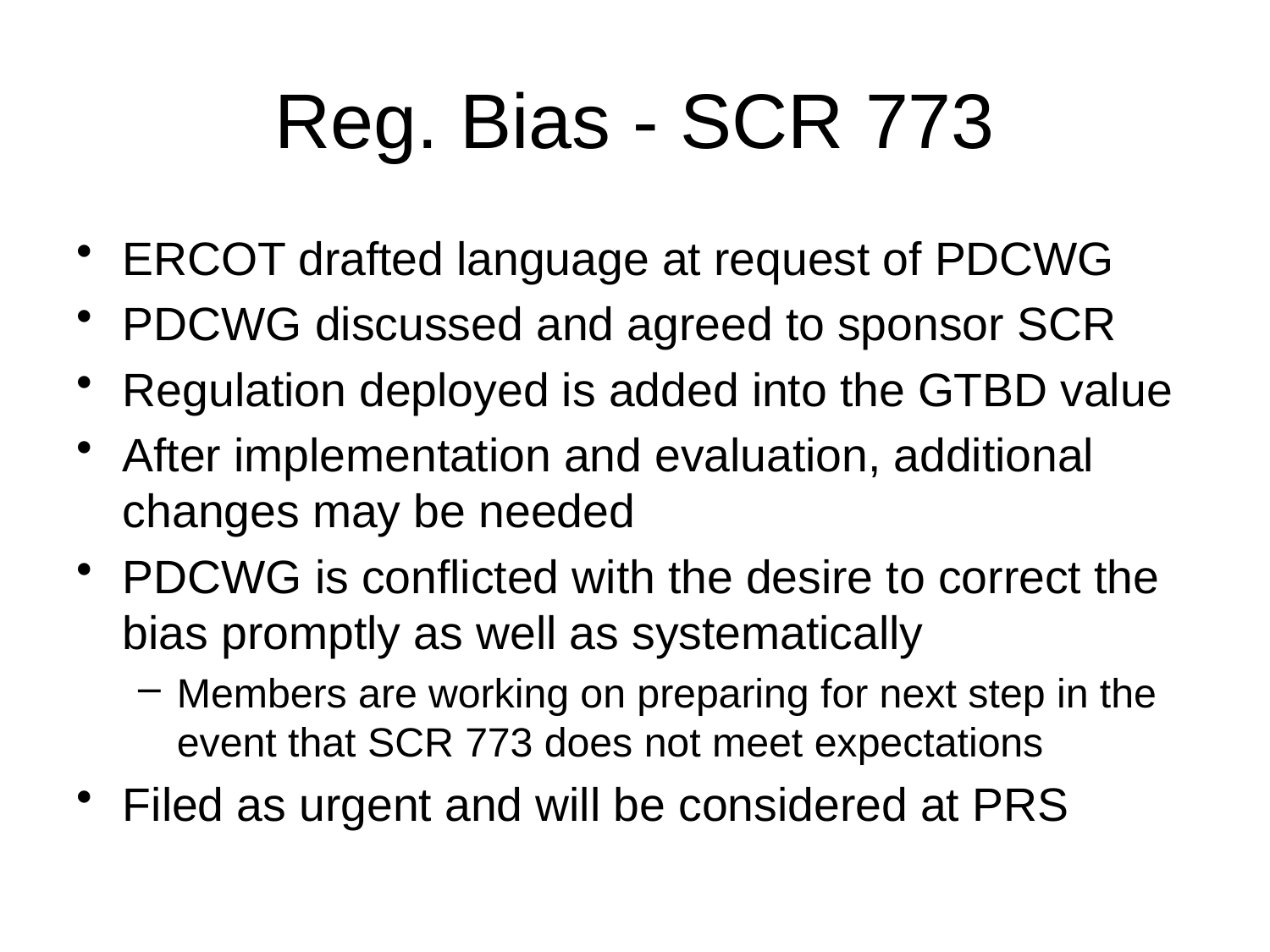

# Reg. Bias - SCR 773
ERCOT drafted language at request of PDCWG
PDCWG discussed and agreed to sponsor SCR
Regulation deployed is added into the GTBD value
After implementation and evaluation, additional changes may be needed
PDCWG is conflicted with the desire to correct the bias promptly as well as systematically
Members are working on preparing for next step in the event that SCR 773 does not meet expectations
Filed as urgent and will be considered at PRS